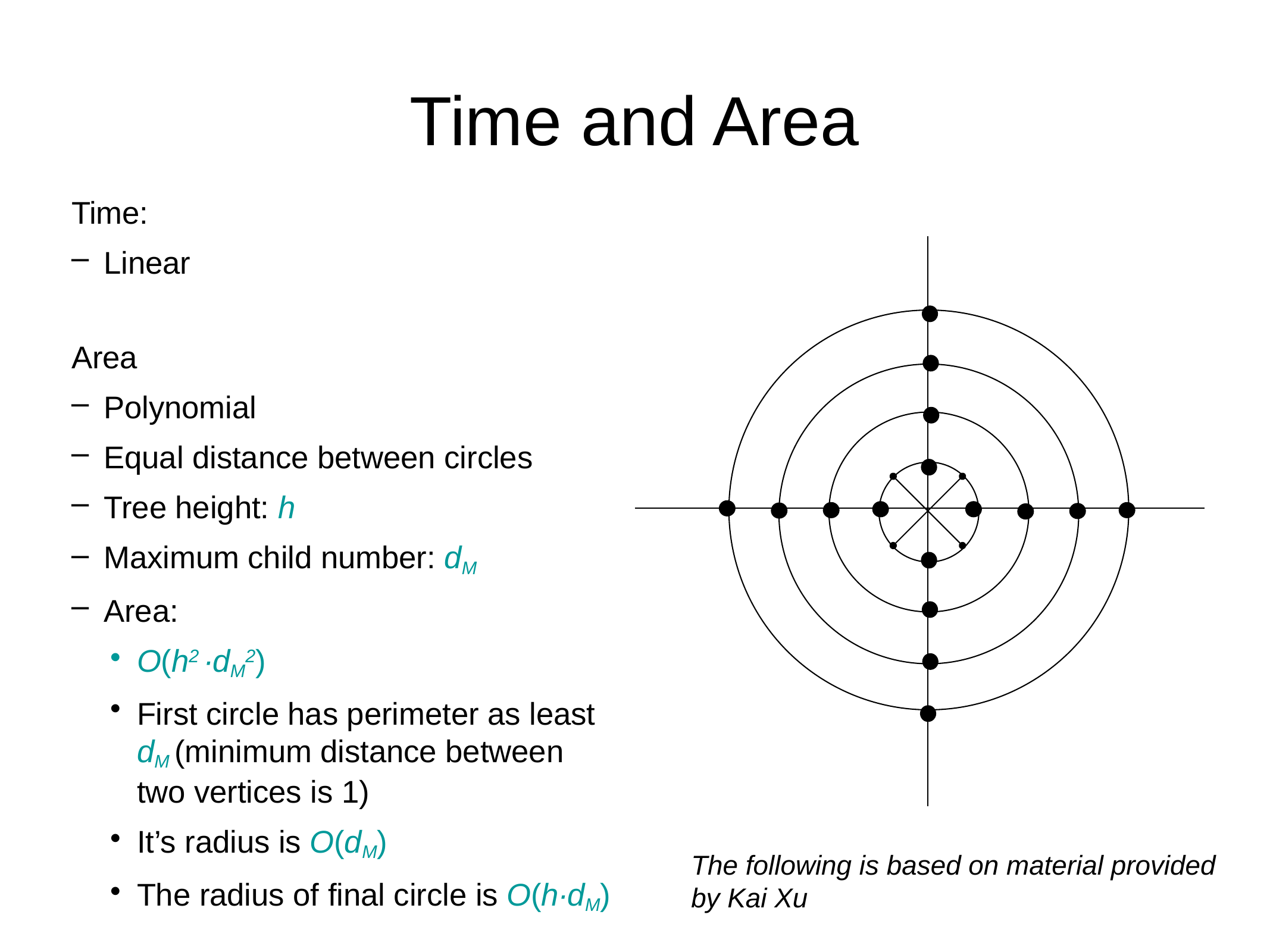

Time and Area
Time:
Linear

Area
Polynomial
Equal distance between circles
Tree height: h
Maximum child number: dM
Area:
O(h2 ∙dM2)
First circle has perimeter as least dM (minimum distance between two vertices is 1)
It’s radius is O(dM)
The radius of final circle is O(h∙dM)

The following is based on material provided by Kai Xu
36